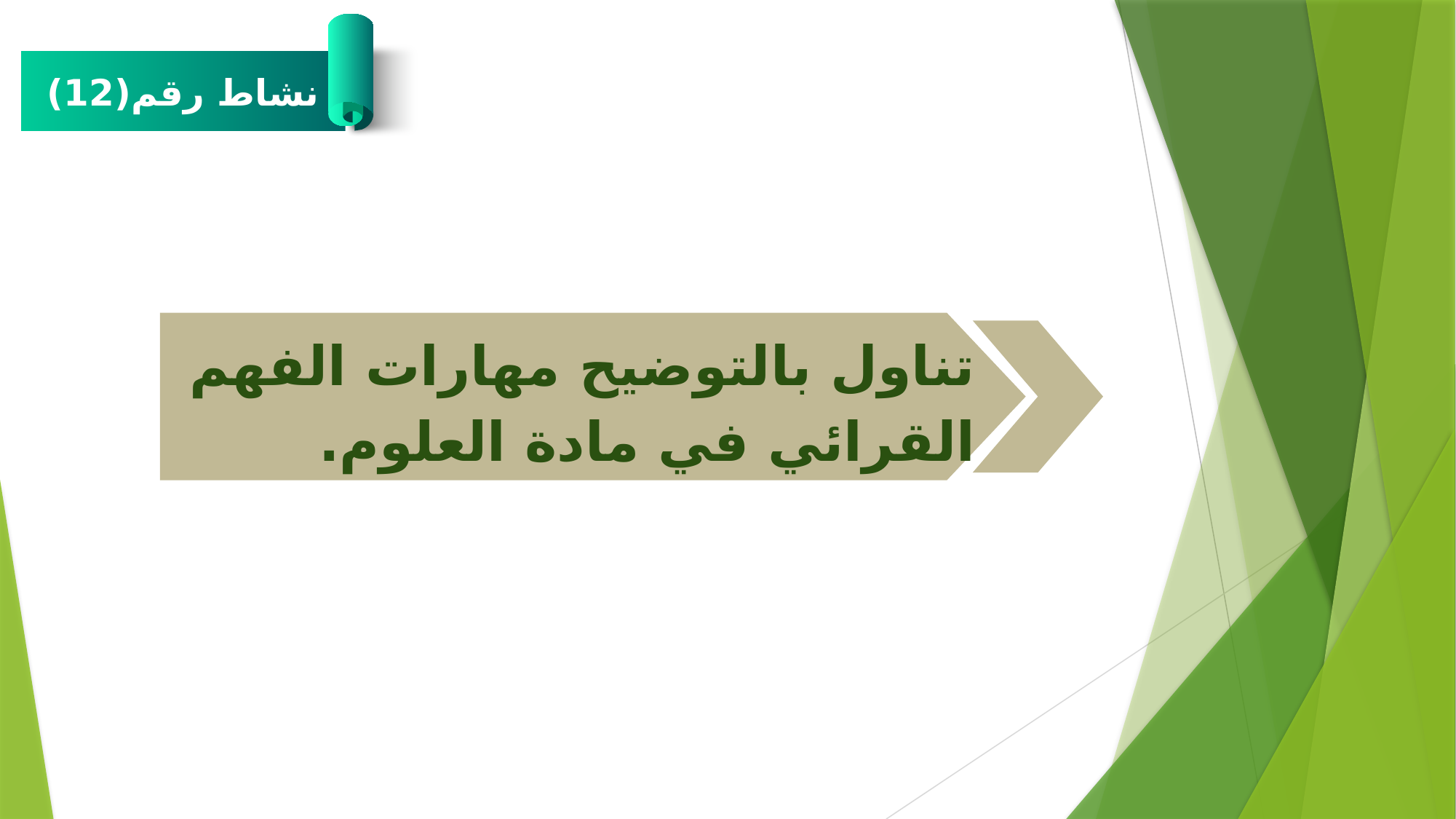

نشاط رقم(12)

تناول بالتوضيح مهارات الفهم القرائي في مادة العلوم.